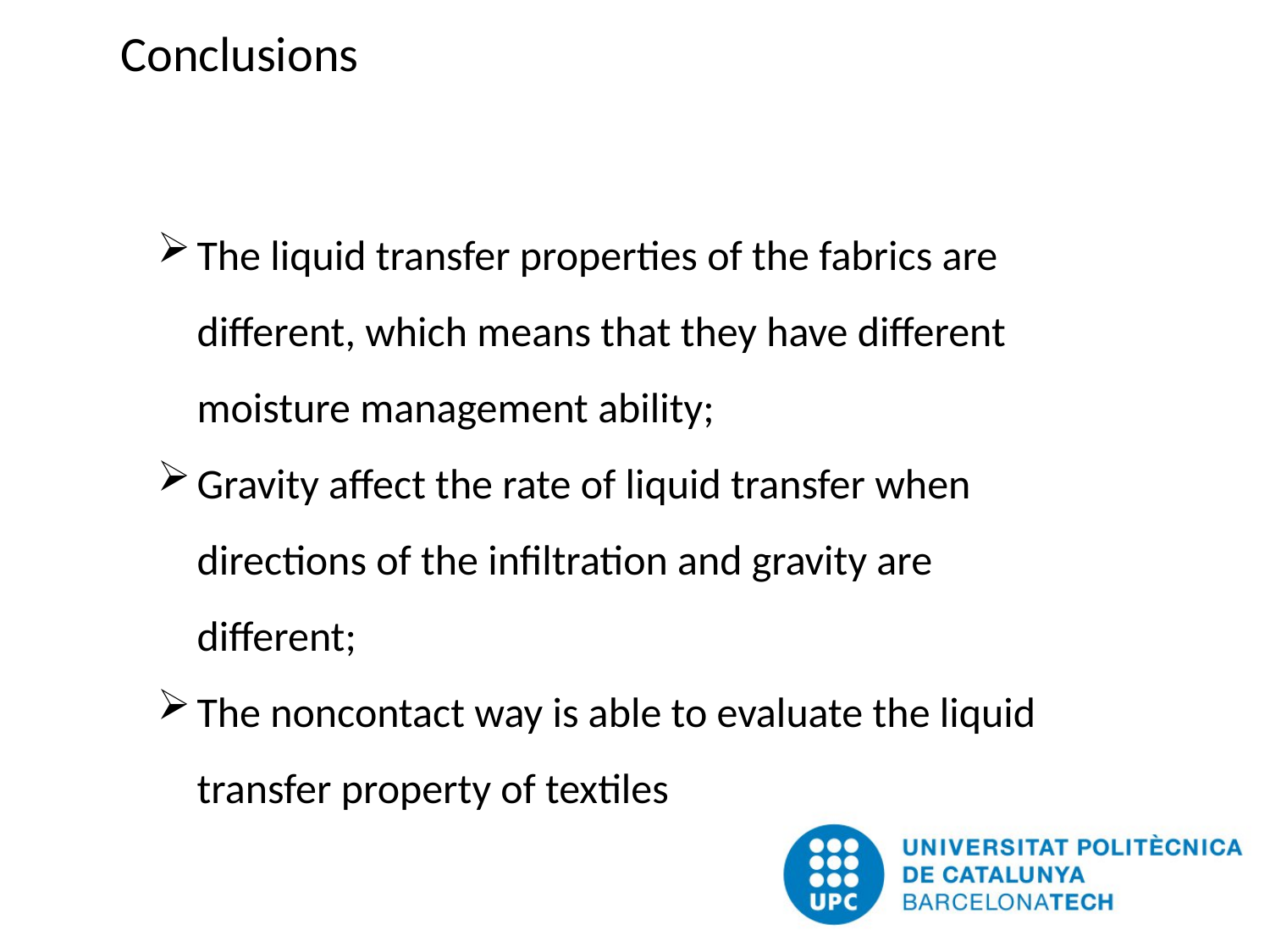

Conclusions
The liquid transfer properties of the fabrics are different, which means that they have different moisture management ability;
Gravity affect the rate of liquid transfer when directions of the infiltration and gravity are different;
The noncontact way is able to evaluate the liquid  transfer property of textiles